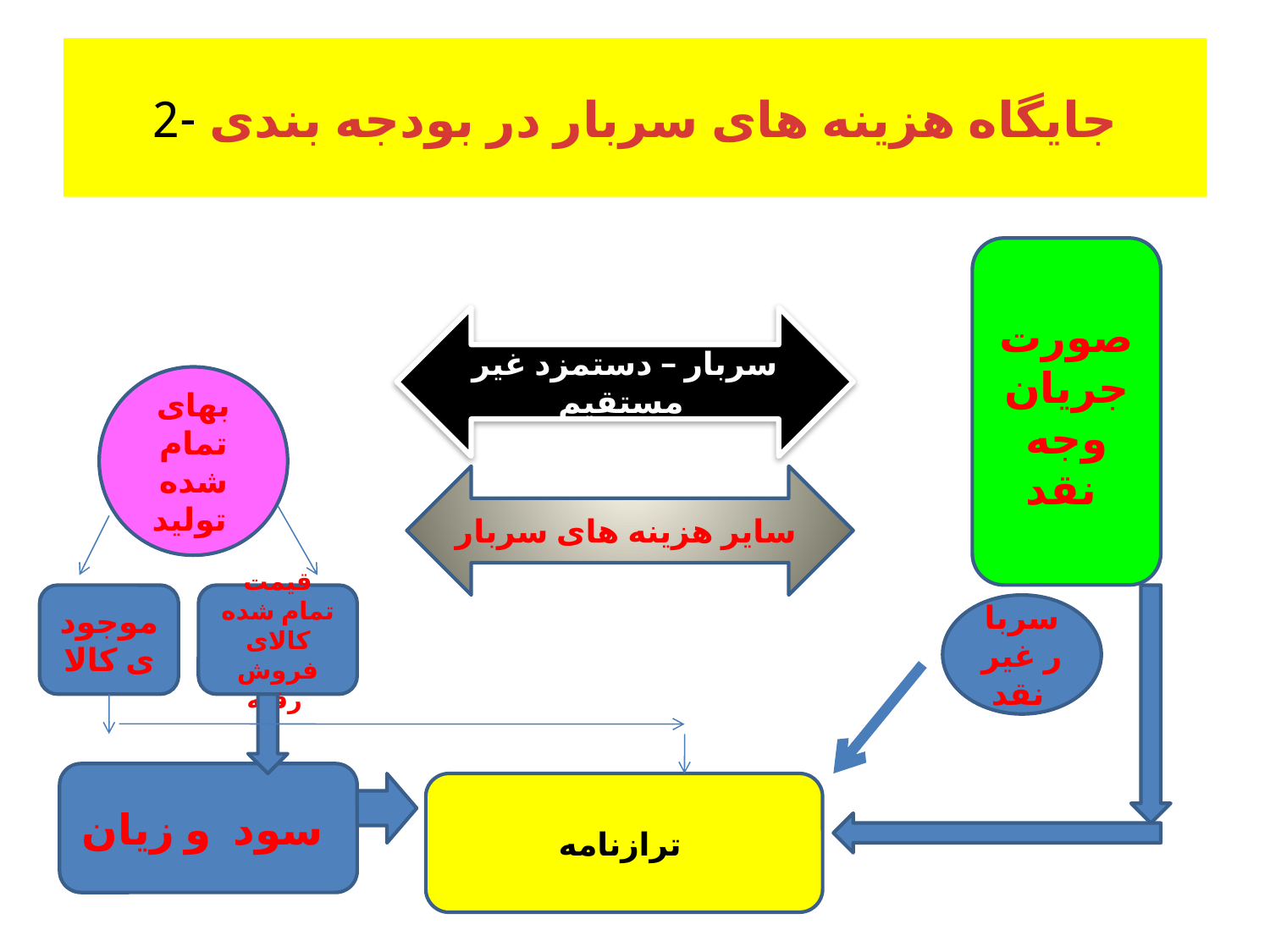

# جایگاه هزینه های سربار در بودجه بندی -2

صورت جریان وجه نقد
سربار – دستمزد غیر مستقیم
بهای تمام شده تولید
سایر هزینه های سربار
موجودی کالا
قیمت تمام شده کالای فروش رفته

سربار غیر نقد

سود  و زیان

ترازنامه